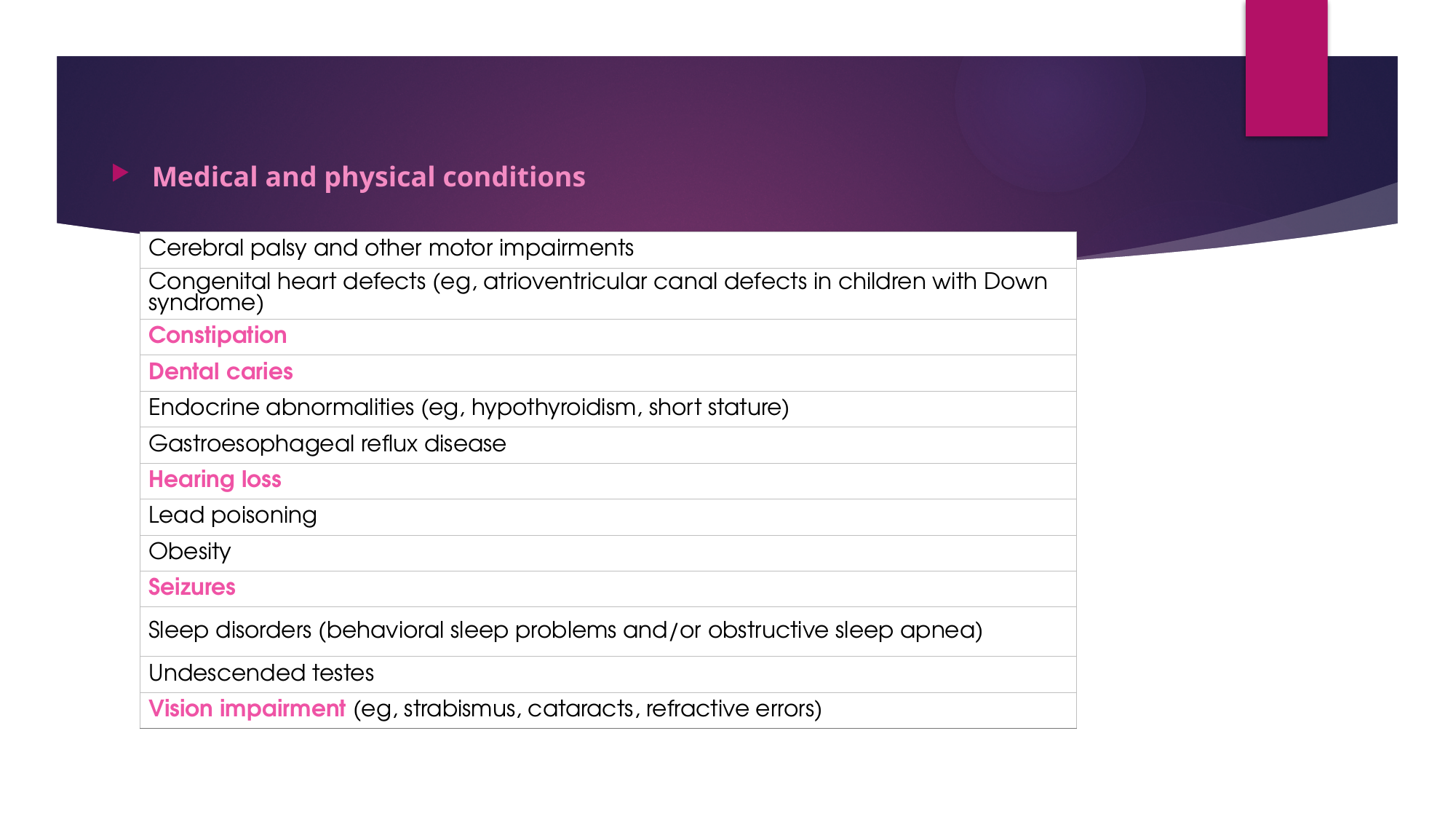

#
Medical and physical conditions

| Cerebral palsy and other motor impairments |
| --- |
| Congenital heart defects (eg, atrioventricular canal defects in children with Down syndrome) |
| Constipation |
| Dental caries |
| Endocrine abnormalities (eg, hypothyroidism, short stature) |
| Gastroesophageal reflux disease |
| Hearing loss |
| Lead poisoning |
| Obesity |
| Seizures |
| Sleep disorders (behavioral sleep problems and/or obstructive sleep apnea) |
| Undescended testes |
| Vision impairment (eg, strabismus, cataracts, refractive errors) |